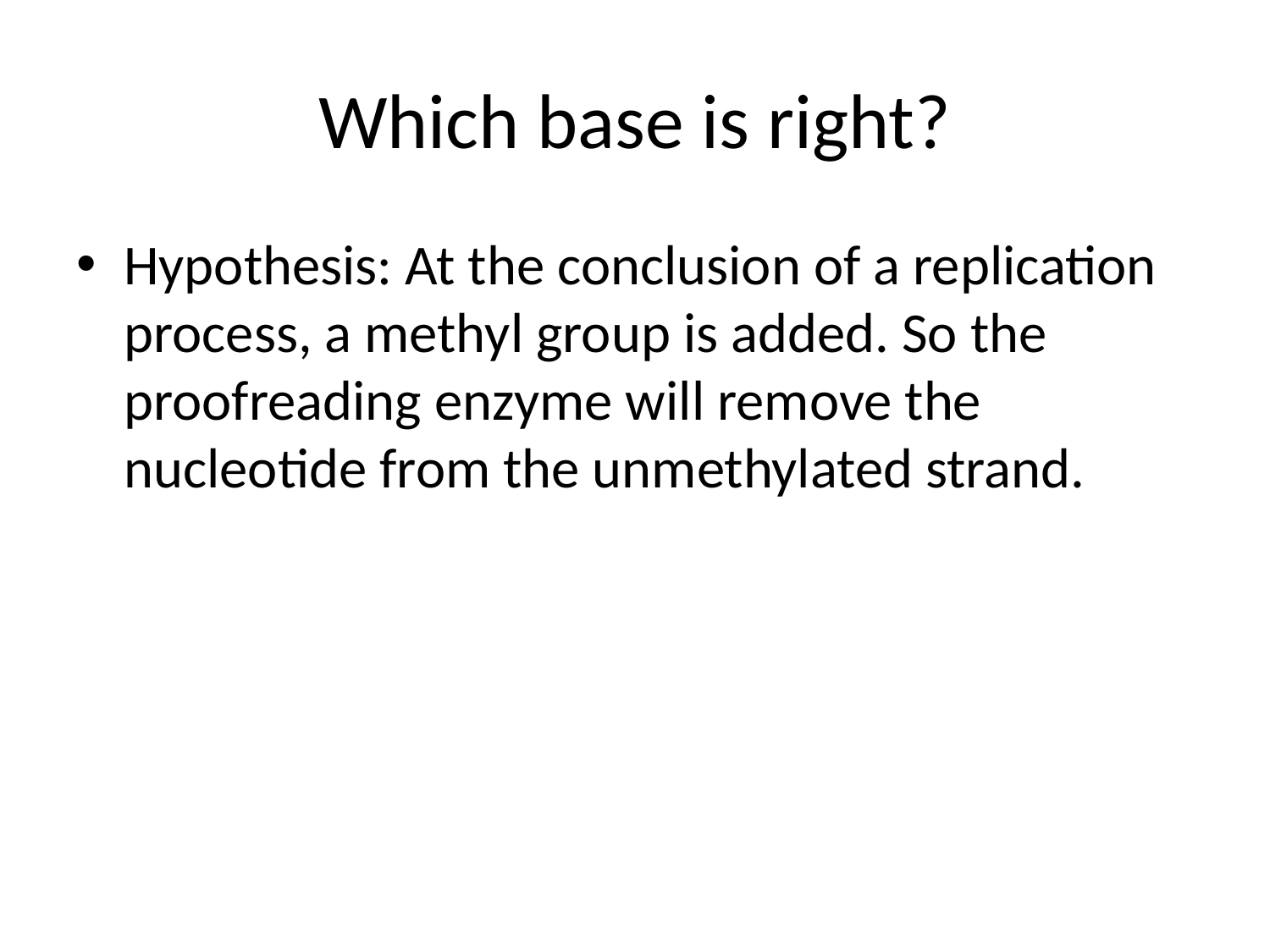

# Which base is right?
Hypothesis: At the conclusion of a replication process, a methyl group is added. So the proofreading enzyme will remove the nucleotide from the unmethylated strand.